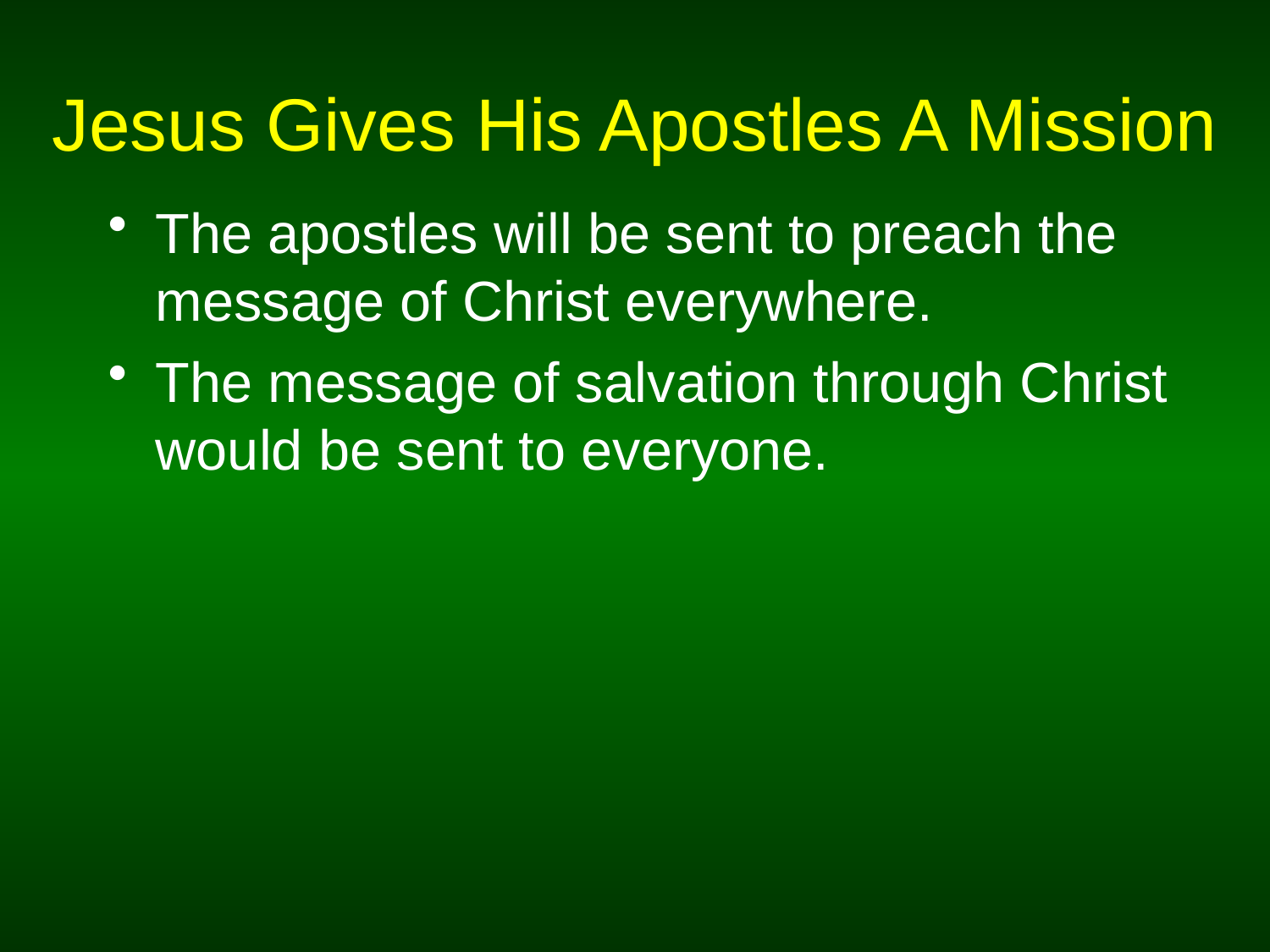

# Jesus Gives His Apostles A Mission
The apostles will be sent to preach the message of Christ everywhere.
The message of salvation through Christ would be sent to everyone.